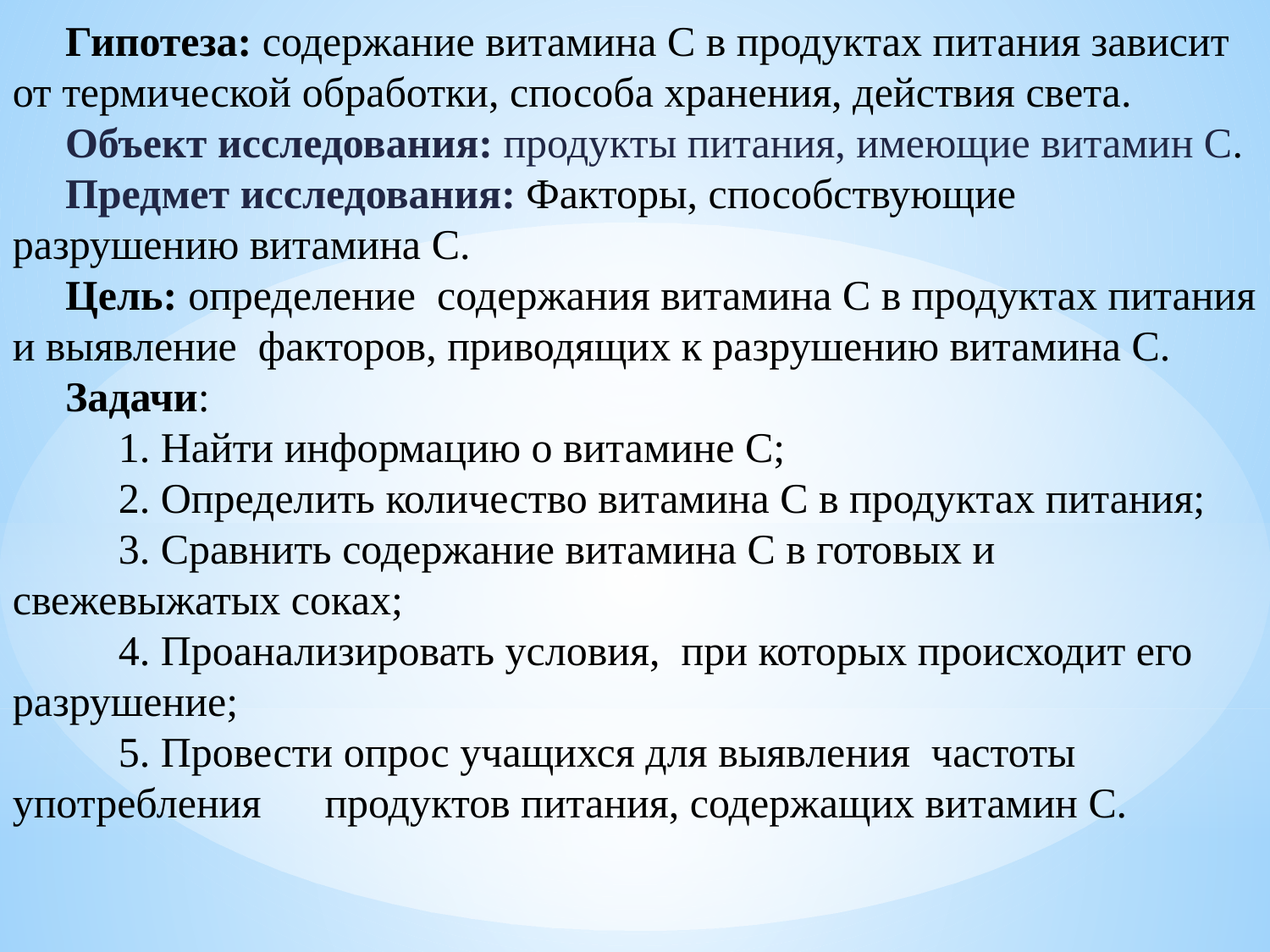

Гипотеза: содержание витамина С в продуктах питания зависит от термической обработки, способа хранения, действия света.
     Объект исследования: продукты питания, имеющие витамин С.
     Предмет исследования: Факторы, способствующие  разрушению витамина С.
     Цель: определение  содержания витамина С в продуктах питания и выявление  факторов, приводящих к разрушению витамина С.
     Задачи:
          1. Найти информацию о витамине С;
          2. Определить количество витамина С в продуктах питания;
          3. Сравнить содержание витамина С в готовых и свежевыжатых соках;
          4. Проанализировать условия,  при которых происходит его разрушение;
          5. Провести опрос учащихся для выявления  частоты употребления      продуктов питания, содержащих витамин С.